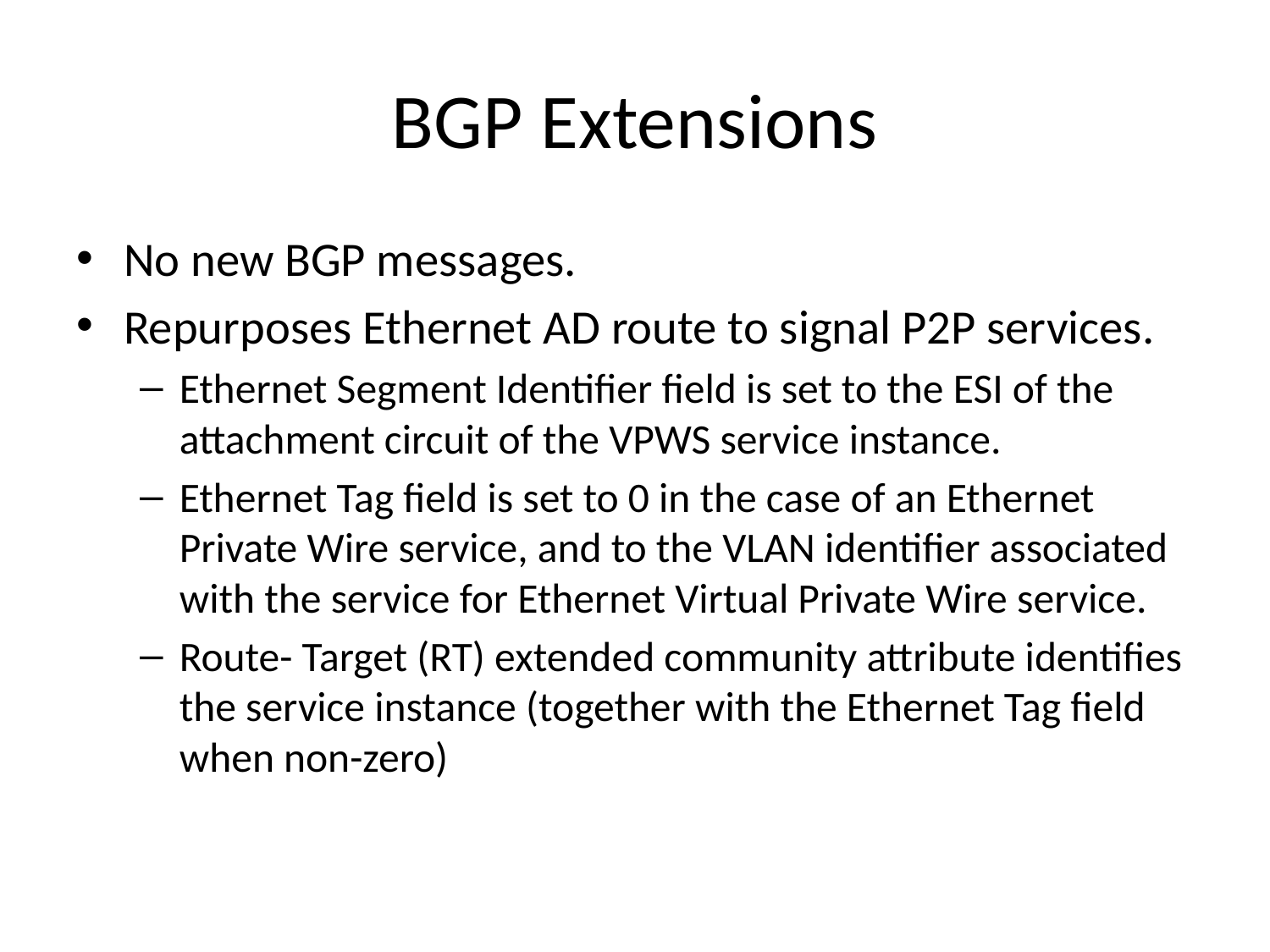

# BGP Extensions
No new BGP messages.
Repurposes Ethernet AD route to signal P2P services.
Ethernet Segment Identifier field is set to the ESI of the attachment circuit of the VPWS service instance.
Ethernet Tag field is set to 0 in the case of an Ethernet Private Wire service, and to the VLAN identifier associated with the service for Ethernet Virtual Private Wire service.
Route- Target (RT) extended community attribute identifies the service instance (together with the Ethernet Tag field when non-zero)